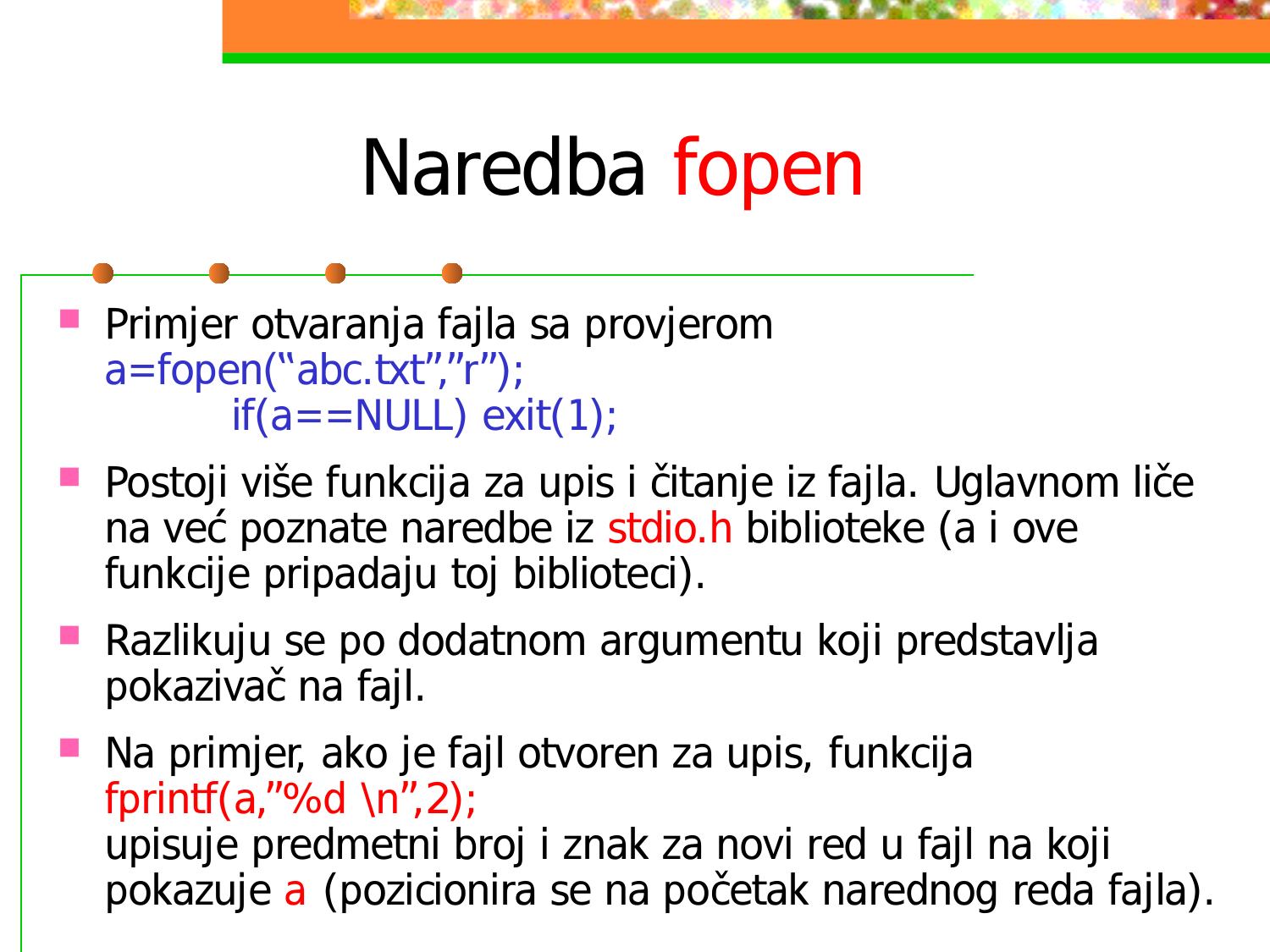

# Naredba fopen
Primjer otvaranja fajla sa provjerom
a=fopen(“abc.txt”,”r”);
	if(a==NULL) exit(1);
Postoji više funkcija za upis i čitanje iz fajla. Uglavnom liče na već poznate naredbe iz stdio.h biblioteke (a i ove funkcije pripadaju toj biblioteci).
Razlikuju se po dodatnom argumentu koji predstavlja pokazivač na fajl.
Na primjer, ako je fajl otvoren za upis, funkcija
fprintf(a,”%d \n”,2);
upisuje predmetni broj i znak za novi red u fajl na koji pokazuje a (pozicionira se na početak narednog reda fajla).